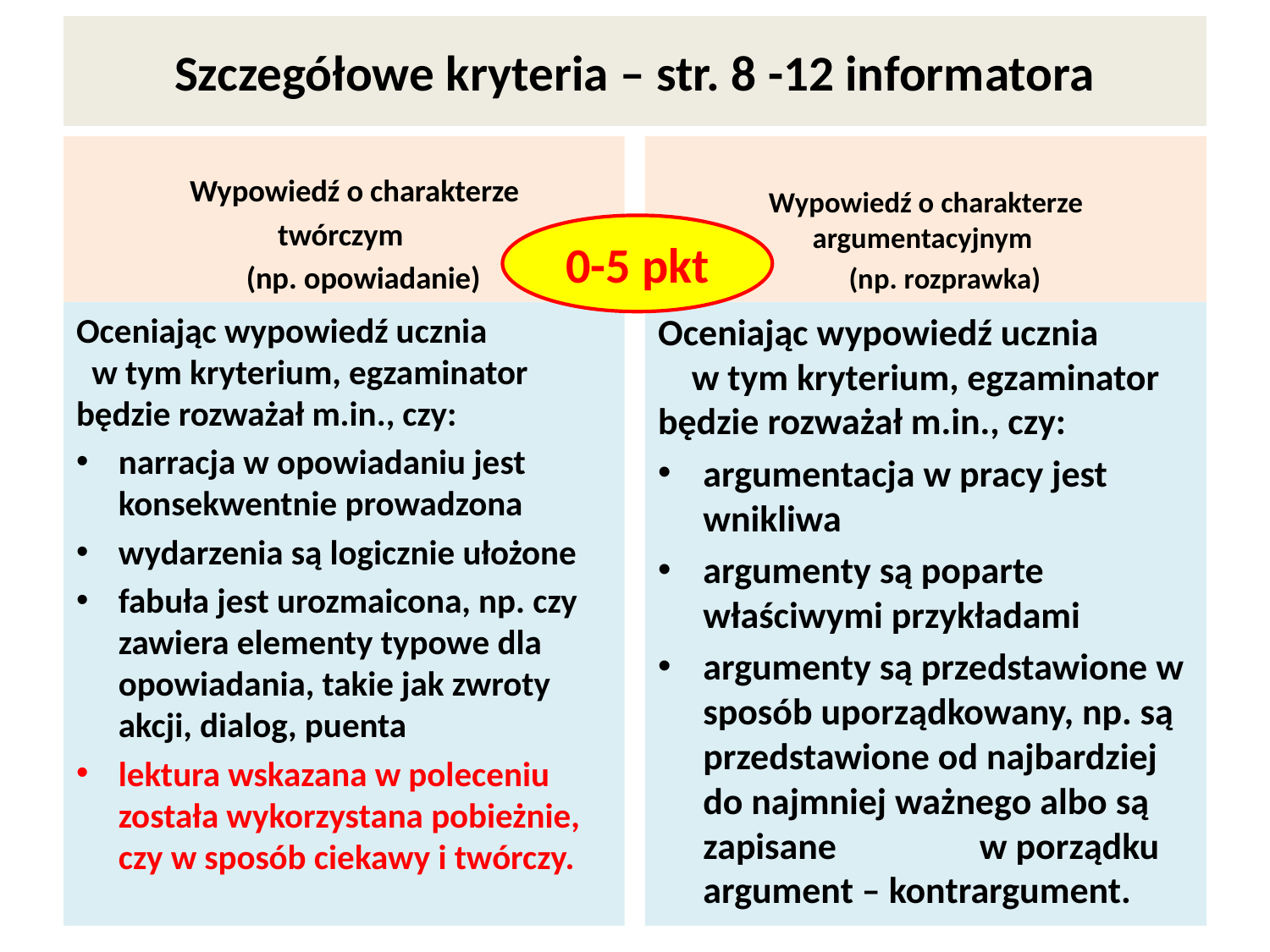

# Szczegółowe kryteria – str. 8 -12 informatora

    Wypowiedź o charakterze
twórczym
          (np. opowiadanie)

Wypowiedź o charakterze argumentacyjnym
        (np. rozprawka)

0-5 pkt
Oceniając wypowiedź ucznia                  w tym kryterium, egzaminator będzie rozważał m.in., czy:
narracja w opowiadaniu jest konsekwentnie prowadzona
wydarzenia są logicznie ułożone
fabuła jest urozmaicona, np. czy zawiera elementy typowe dla opowiadania, takie jak zwroty akcji, dialog, puenta
lektura wskazana w poleceniu została wykorzystana pobieżnie, czy w sposób ciekawy i twórczy.

Oceniając wypowiedź ucznia                w tym kryterium, egzaminator będzie rozważał m.in., czy:
argumentacja w pracy jest wnikliwa
argumenty są poparte właściwymi przykładami
argumenty są przedstawione w sposób uporządkowany, np. są przedstawione od najbardziej do najmniej ważnego albo są zapisane                 w porządku argument – kontrargument.